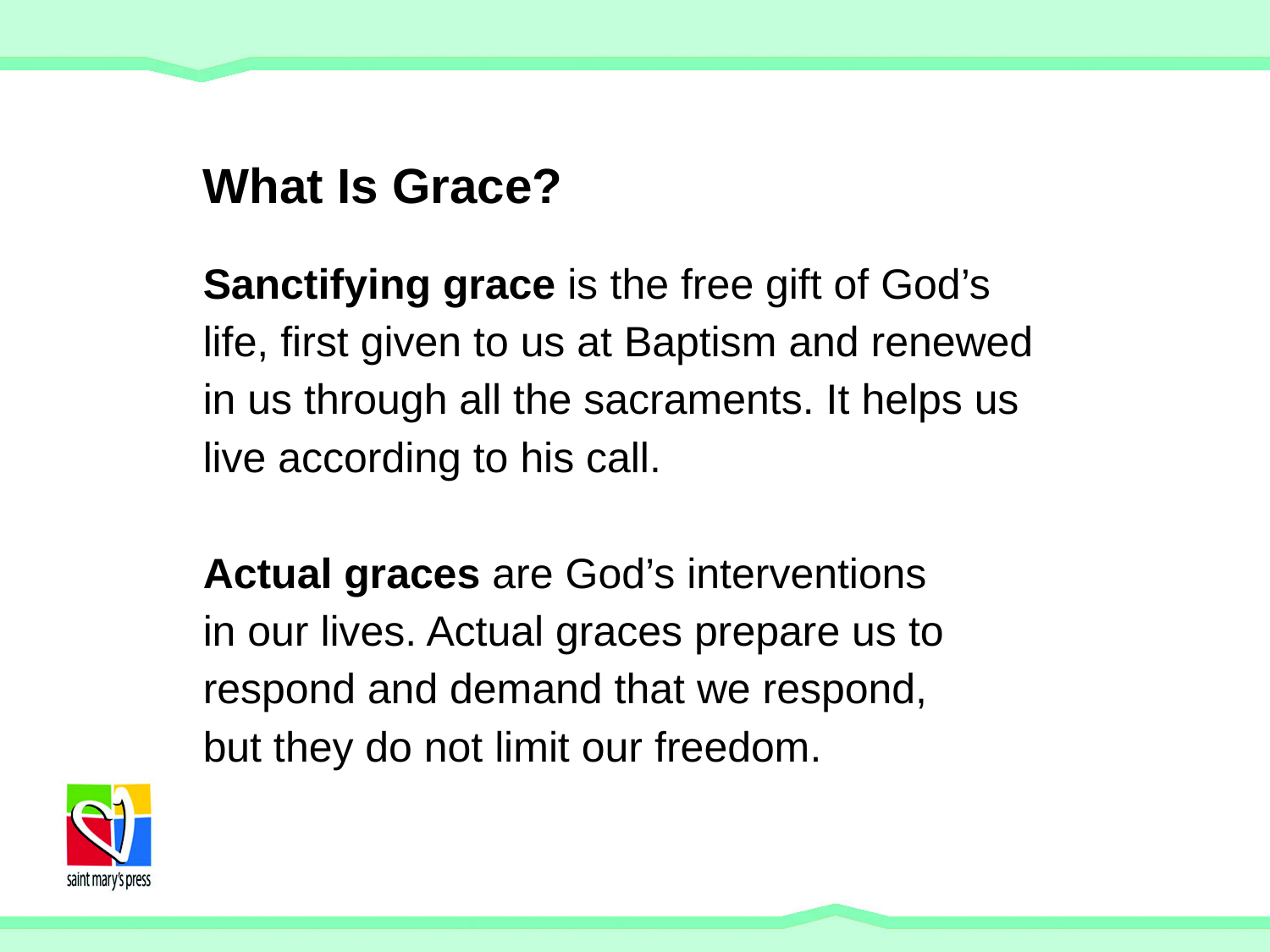

What Is Grace?
Sanctifying grace is the free gift of God’s life, first given to us at Baptism and renewed in us through all the sacraments. It helps us live according to his call.

Actual graces are God’s interventions
in our lives. Actual graces prepare us to respond and demand that we respond,
but they do not limit our freedom.